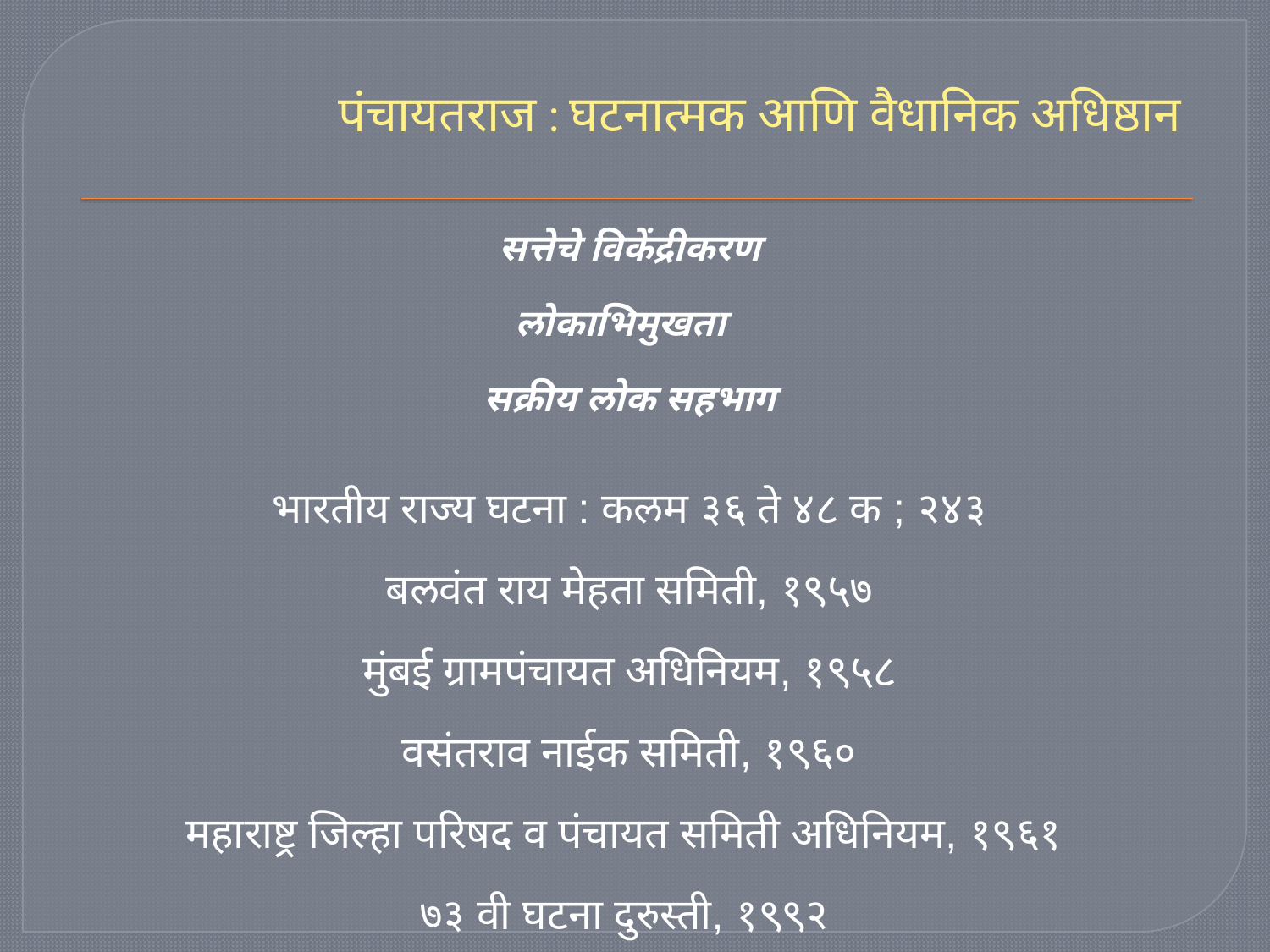

# पंचायतराज : घटनात्मक आणि वैधानिक अधिष्ठान

सत्तेचे विकेंद्रीकरण
लोकाभिमुखता
सक्रीय लोक सहभाग

भारतीय राज्य घटना : कलम ३६ ते ४८ क ; २४३
बलवंत राय मेहता समिती, १९५७
मुंबई ग्रामपंचायत अधिनियम, १९५८
वसंतराव नाईक समिती, १९६०
महाराष्ट्र जिल्हा परिषद व पंचायत समिती अधिनियम, १९६१
७३ वी घटना दुरुस्ती, १९९२